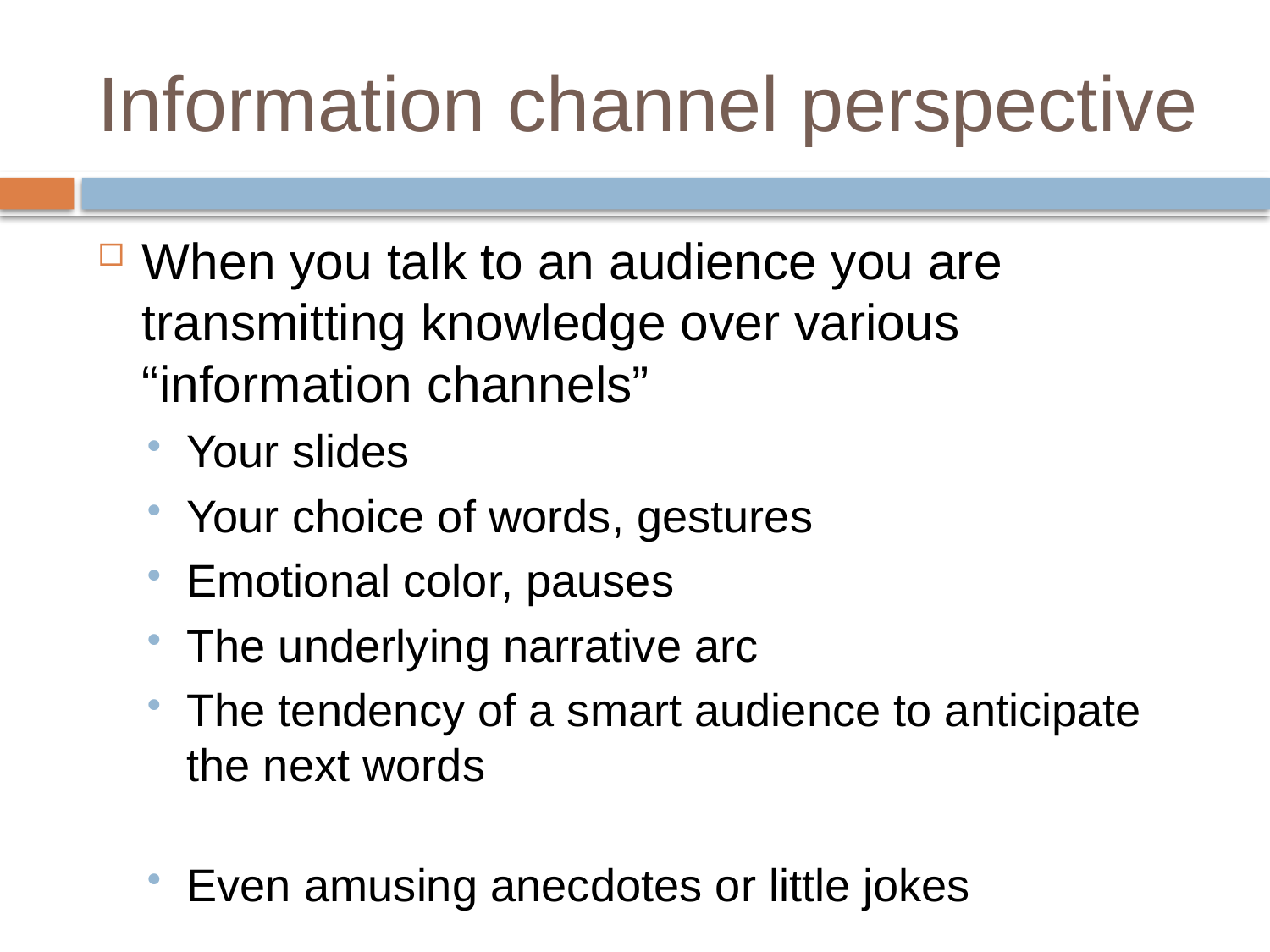

# Information channel perspective
When you talk to an audience you are transmitting knowledge over various “information channels”
Your slides (i f spare and easily read/assimilated)
Your choice of words, gesturesintelligible!)
Emotional color, pauses
The underlying narrative arc (if coherent!)
The tendency of a smart audience to anticipate the next words (if the audience is engaged and motivated)
Even amusing anecdotes or little jokes (